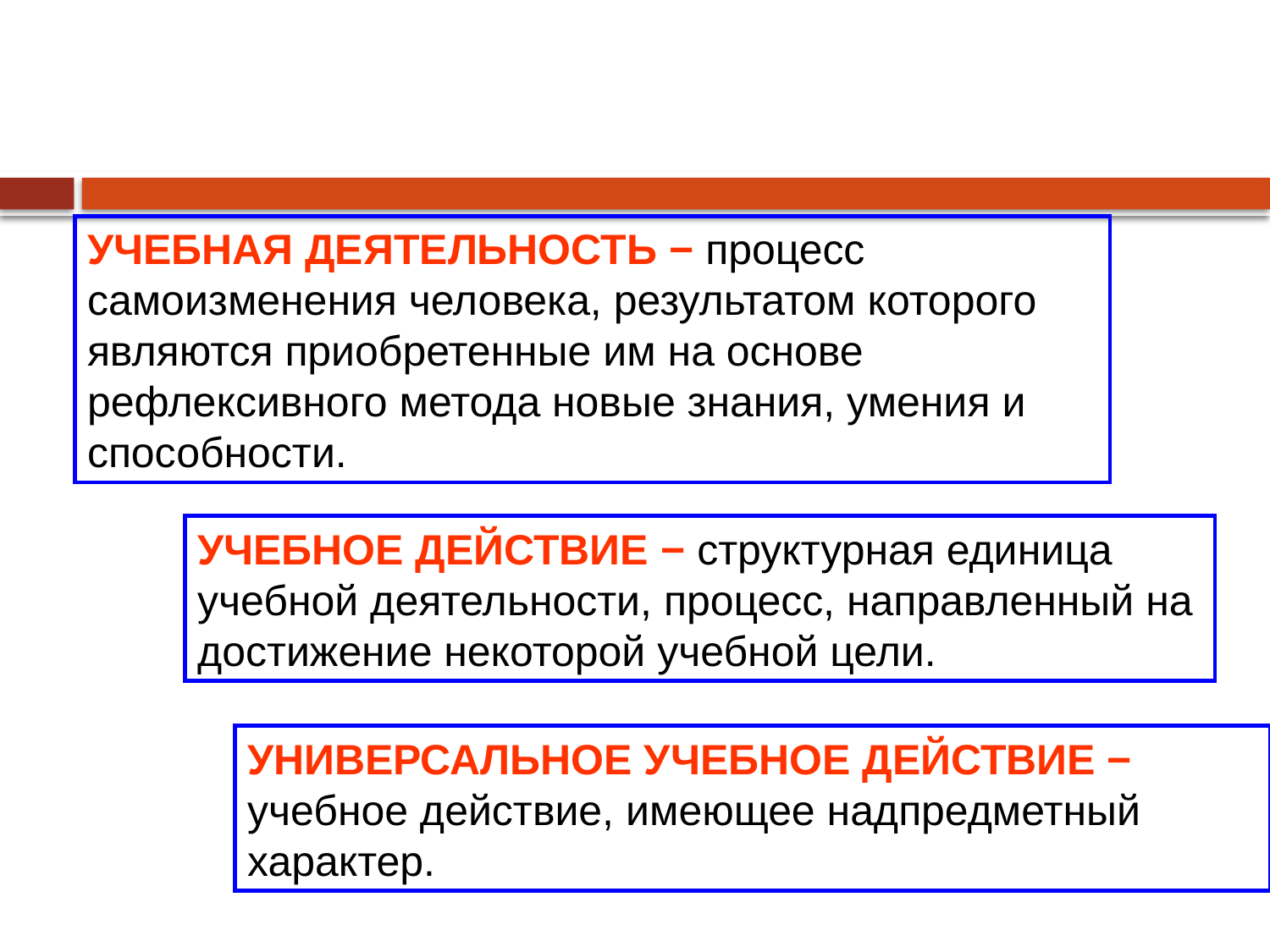

УЧЕБНАЯ ДЕЯТЕЛЬНОСТЬ − процесс самоизменения человека, результатом которого являются приобретенные им на основе рефлексивного метода новые знания, умения и способности.
УЧЕБНОЕ ДЕЙСТВИЕ − структурная единица учебной деятельности, процесс, направленный на достижение некоторой учебной цели.
УНИВЕРСАЛЬНОЕ УЧЕБНОЕ ДЕЙСТВИЕ − учебное действие, имеющее надпредметный характер.